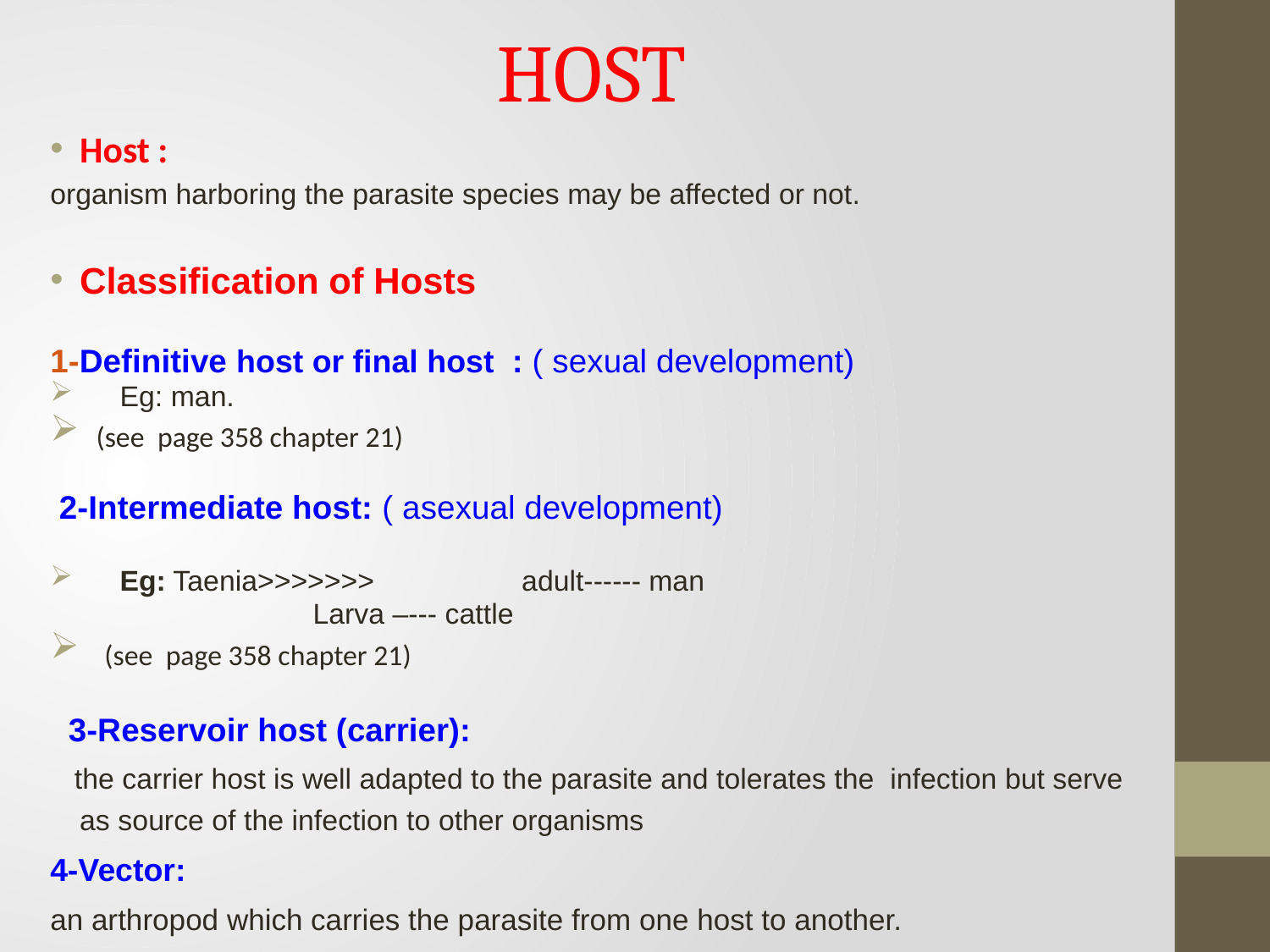

# HOST
Host :
organism harboring the parasite species may be affected or not.

Classification of Hosts

1-Definitive host or final host  : ( sexual development)
     Eg: man.
  (see  page 358 chapter 21)

 2-Intermediate host: ( asexual development)

     Eg: Taenia>>>>>>>	   	adult------ man
			                             Larva –--- cattle
   (see  page 358 chapter 21)

  3-Reservoir host (carrier):
   the carrier host is well adapted to the parasite and tolerates the  infection but serve as source of the infection to other organisms
4-Vector:
an arthropod which carries the parasite from one host to another.